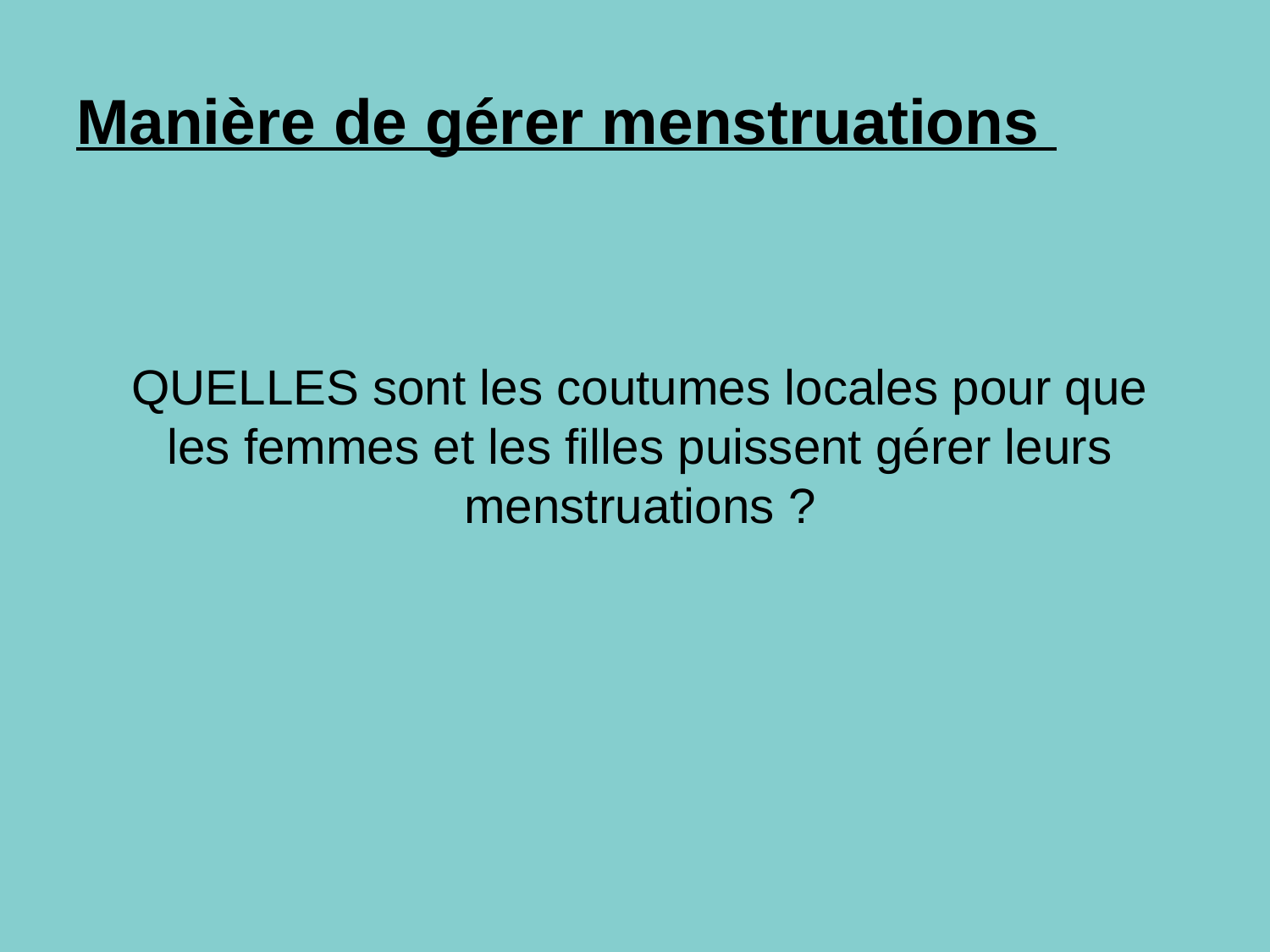

# Manière de gérer menstruations
QUELLES sont les coutumes locales pour que les femmes et les filles puissent gérer leurs menstruations ?